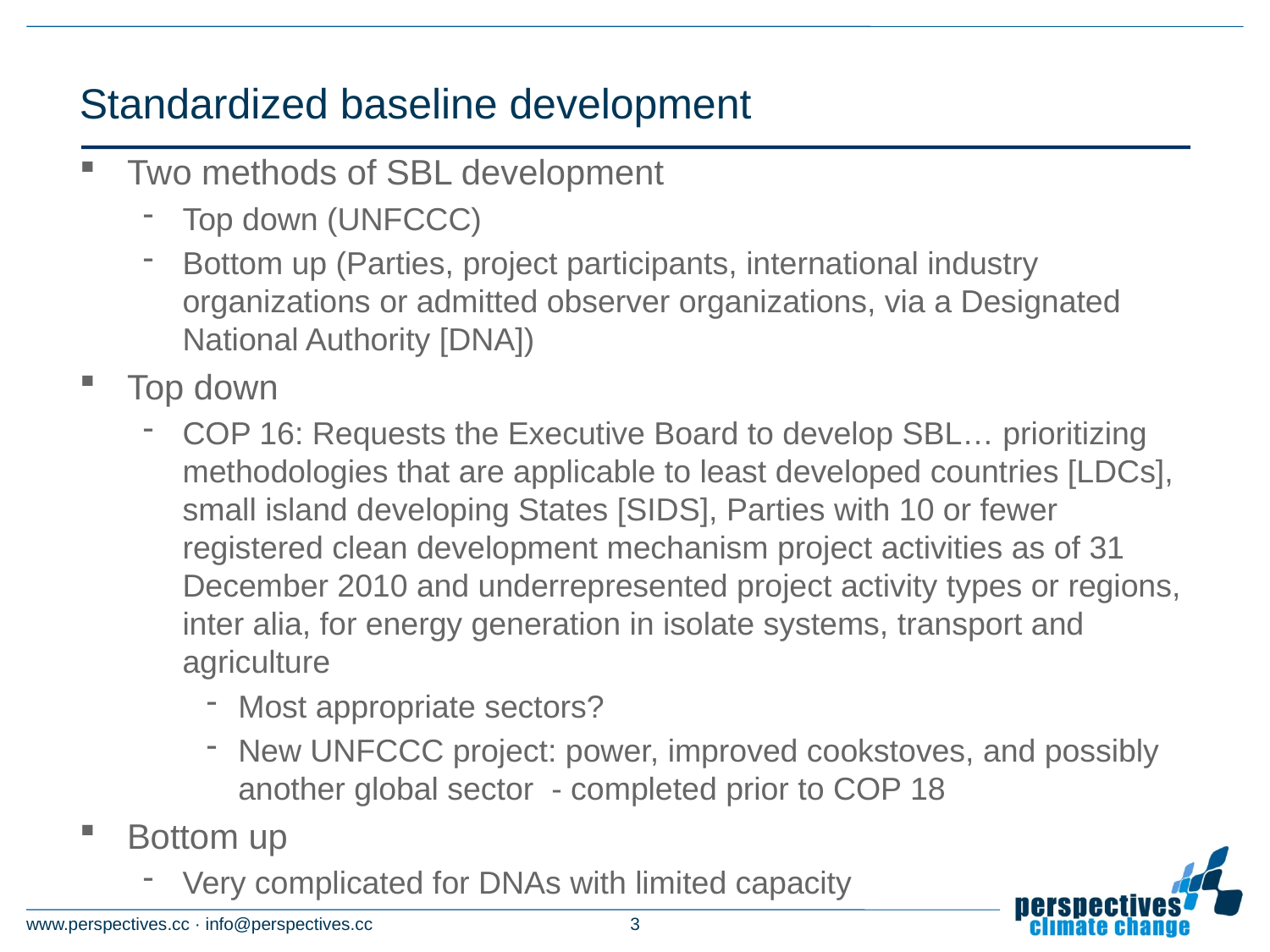

# Standardized baseline development
Two methods of SBL development
Top down (UNFCCC)
Bottom up (Parties, project participants, international industry organizations or admitted observer organizations, via a Designated National Authority [DNA])
Top down
COP 16: Requests the Executive Board to develop SBL… prioritizing methodologies that are applicable to least developed countries [LDCs], small island developing States [SIDS], Parties with 10 or fewer registered clean development mechanism project activities as of 31 December 2010 and underrepresented project activity types or regions, inter alia, for energy generation in isolate systems, transport and agriculture
Most appropriate sectors?
New UNFCCC project: power, improved cookstoves, and possibly another global sector  - completed prior to COP 18
Bottom up
Very complicated for DNAs with limited capacity

3